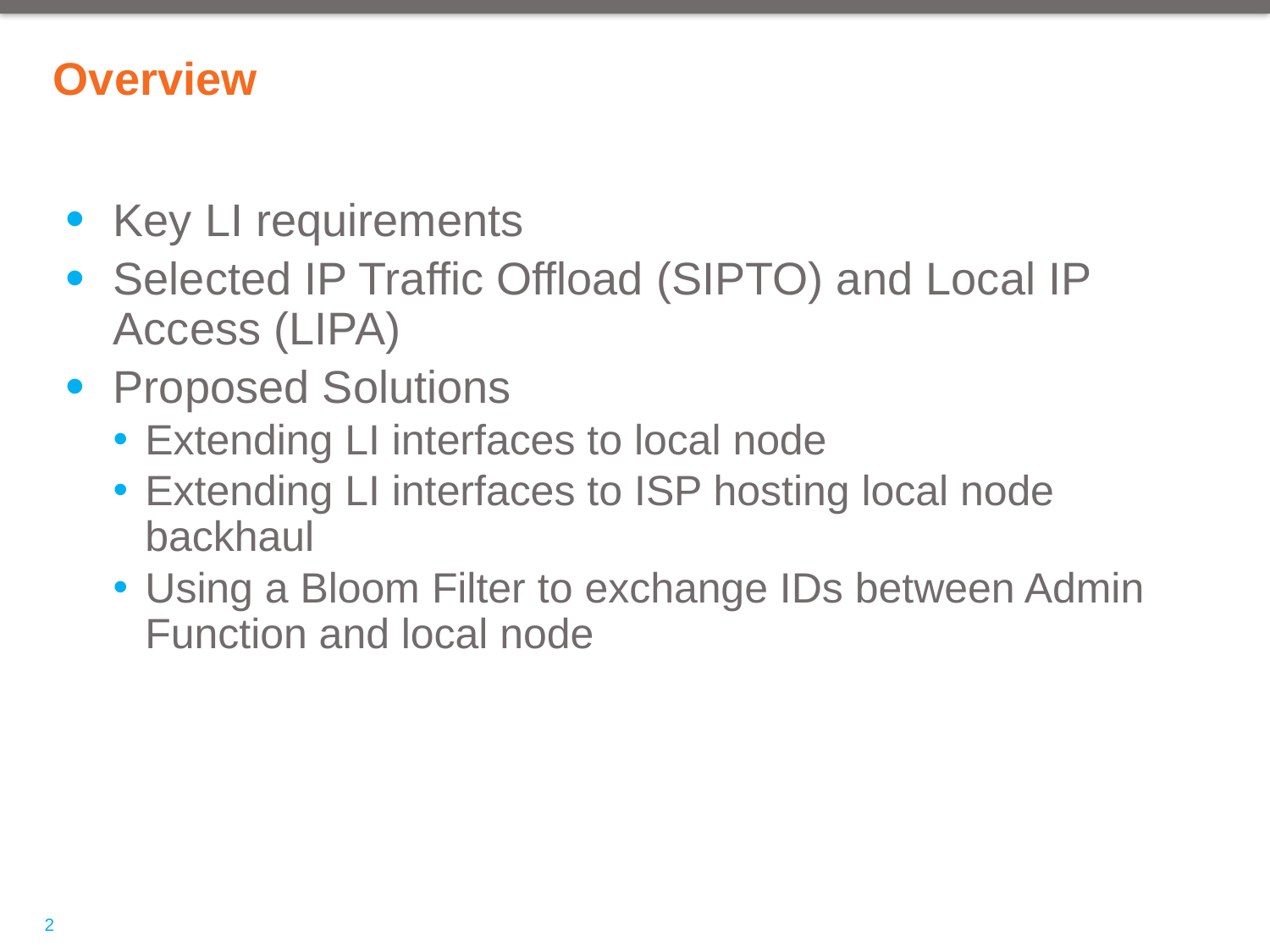

# Overview
Key LI requirements
Selected IP Traffic Offload (SIPTO) and Local IP Access (LIPA)
Proposed Solutions
Extending LI interfaces to local node
Extending LI interfaces to ISP hosting local node backhaul
Using a Bloom Filter to exchange IDs between Admin Function and local node